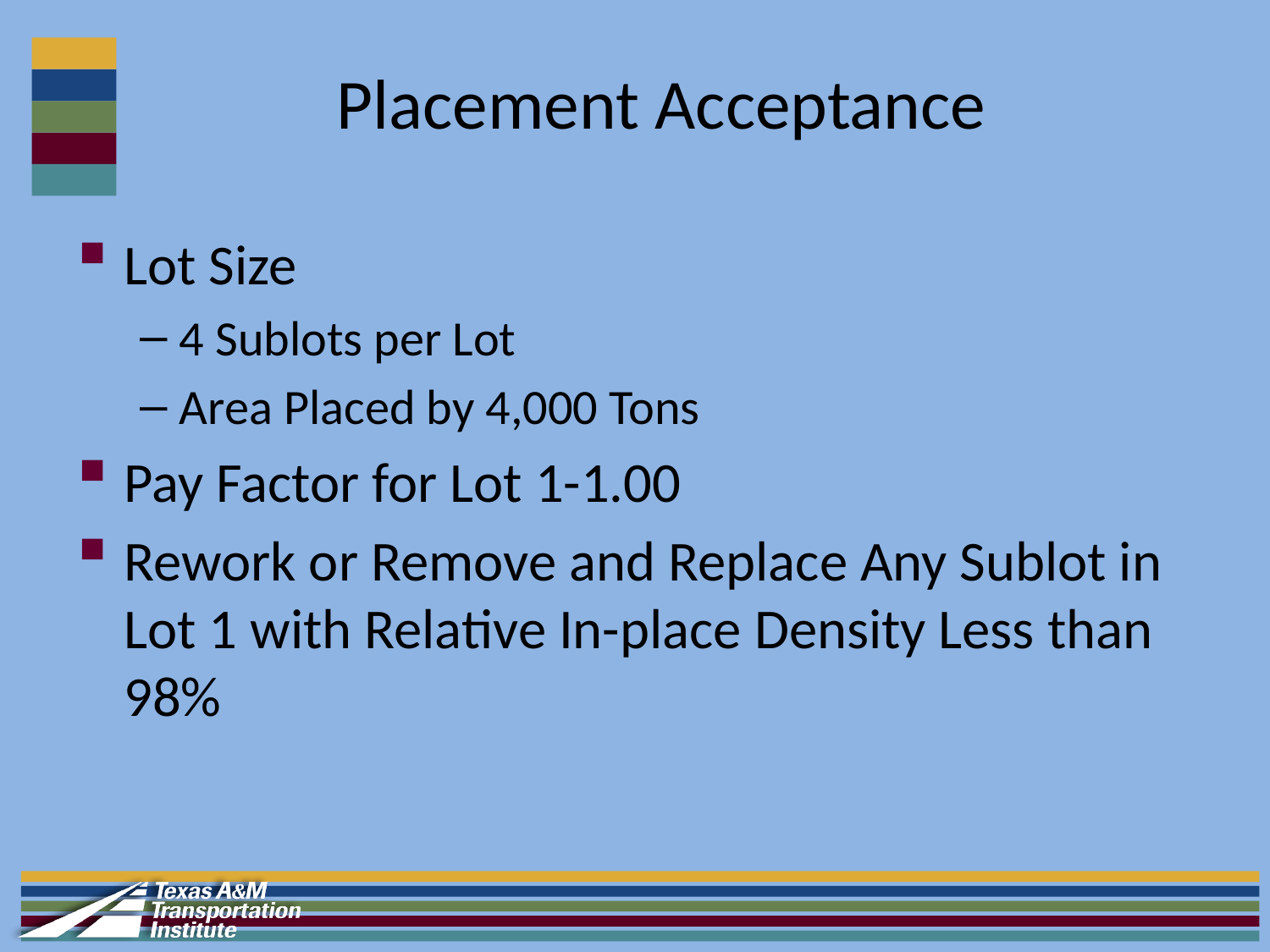

# Placement Acceptance
Lot Size
4 Sublots per Lot
Area Placed by 4,000 Tons
Pay Factor for Lot 1-1.00
Rework or Remove and Replace Any Sublot in Lot 1 with Relative In-place Density Less than 98%